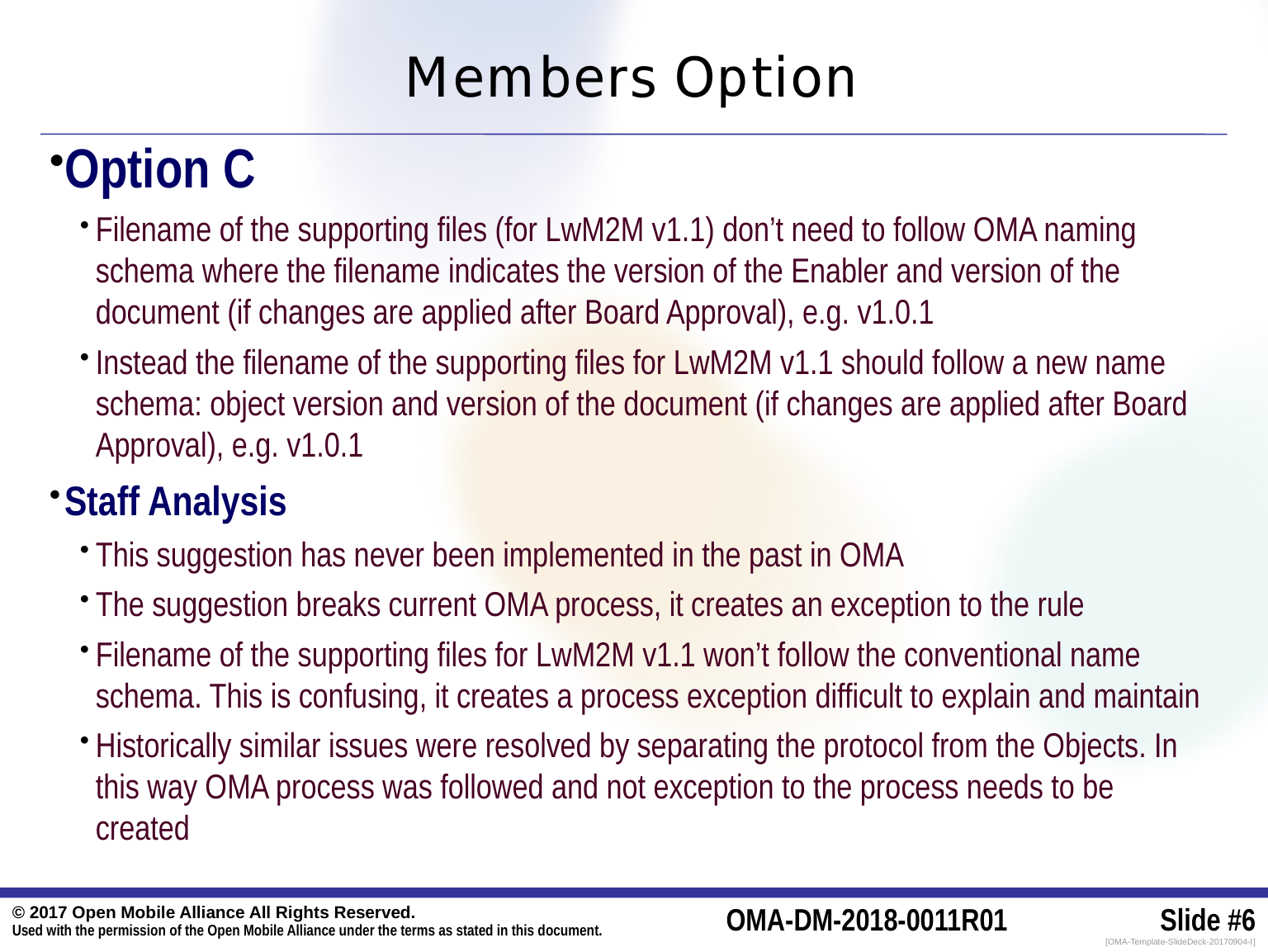

# Members Option
Option C
Filename of the supporting files (for LwM2M v1.1) don’t need to follow OMA naming schema where the filename indicates the version of the Enabler and version of the document (if changes are applied after Board Approval), e.g. v1.0.1
Instead the filename of the supporting files for LwM2M v1.1 should follow a new name schema: object version and version of the document (if changes are applied after Board Approval), e.g. v1.0.1
Staff Analysis
This suggestion has never been implemented in the past in OMA
The suggestion breaks current OMA process, it creates an exception to the rule
Filename of the supporting files for LwM2M v1.1 won’t follow the conventional name schema. This is confusing, it creates a process exception difficult to explain and maintain
Historically similar issues were resolved by separating the protocol from the Objects. In this way OMA process was followed and not exception to the process needs to be created